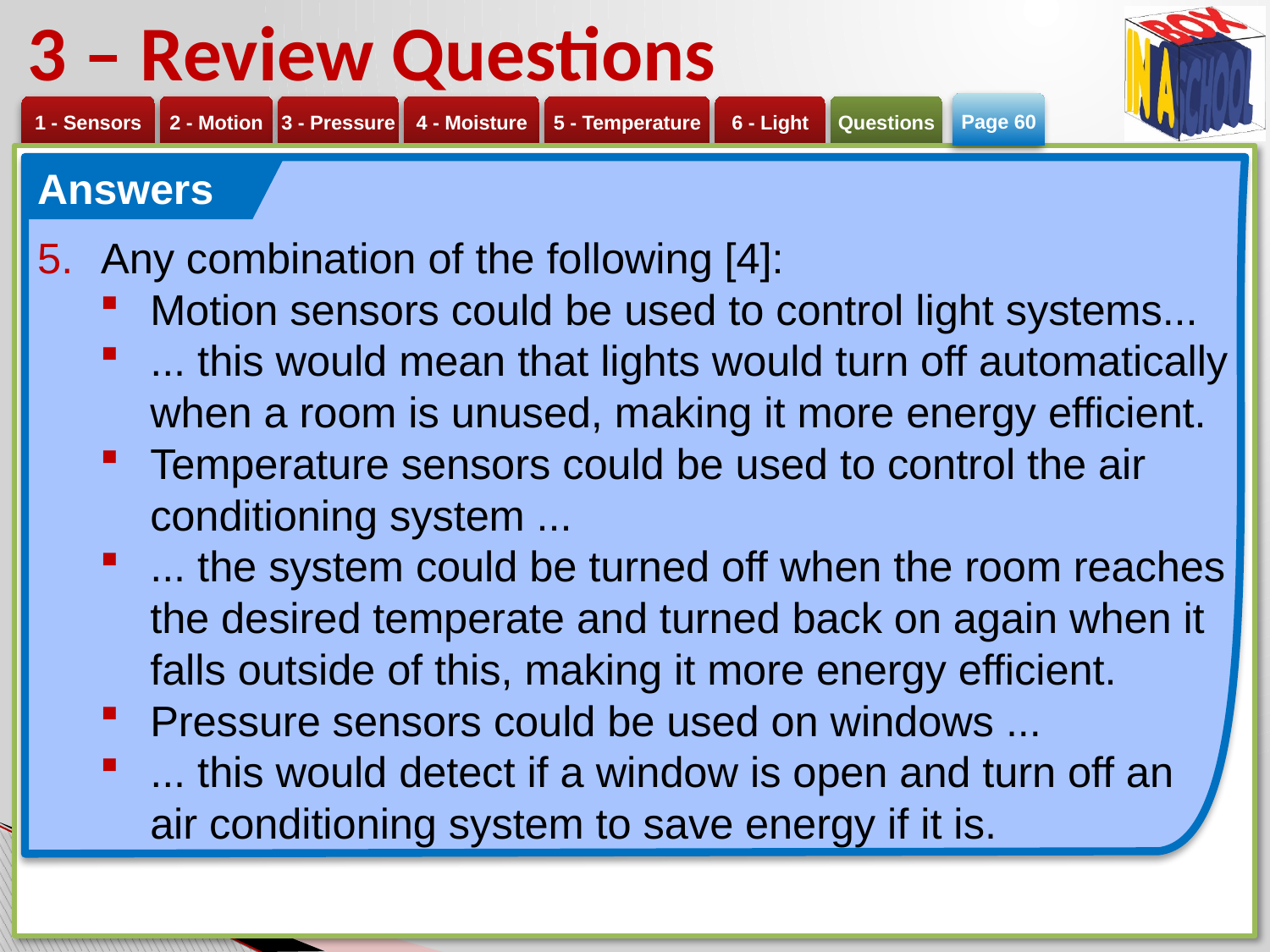

# 3 – Review Questions
Page 60
Answers

Any combination of the following [4]:
Motion sensors could be used to control light systems...
... this would mean that lights would turn off automatically when a room is unused, making it more energy efficient.
Temperature sensors could be used to control the air conditioning system ...
... the system could be turned off when the room reaches the desired temperate and turned back on again when it falls outside of this, making it more energy efficient.
Pressure sensors could be used on windows ...
... this would detect if a window is open and turn off an air conditioning system to save energy if it is.